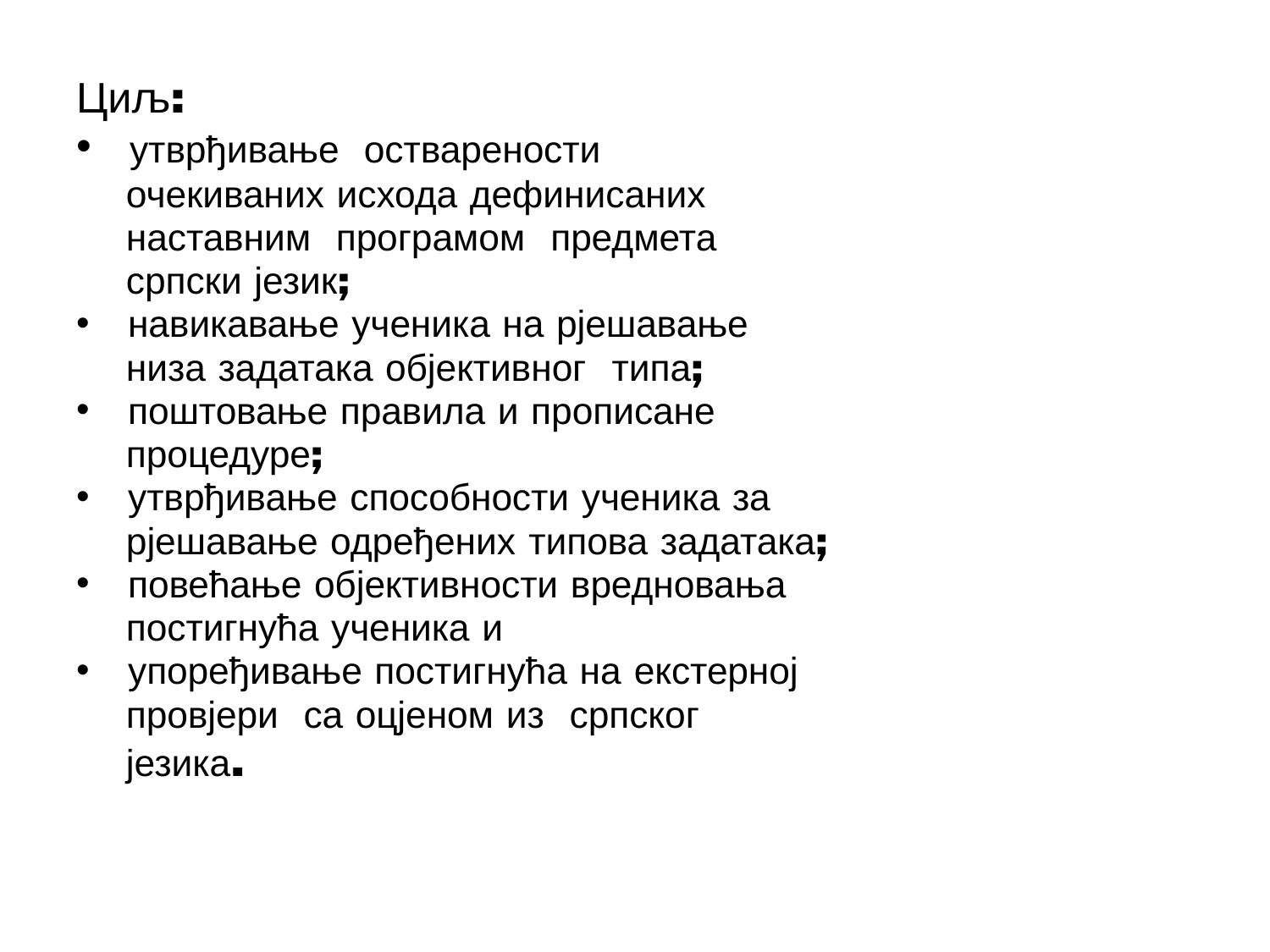

Циљ:
 утврђивање  остварености
    очекиваних исхода дефинисаних
    наставним  програмом  предмета
    српски језик;
 навикавање ученика на рјешавање
    низа задатака објективног  типа;
 поштовање правила и прописане
    процедуре;
 утврђивање способности ученика за
    рјешавање одређених типова задатака;
 повећање објективности вредновања
    постигнућа ученика и
 упоређивање постигнућа на екстерној
    провјери  са оцјеном из  српског
    језика.